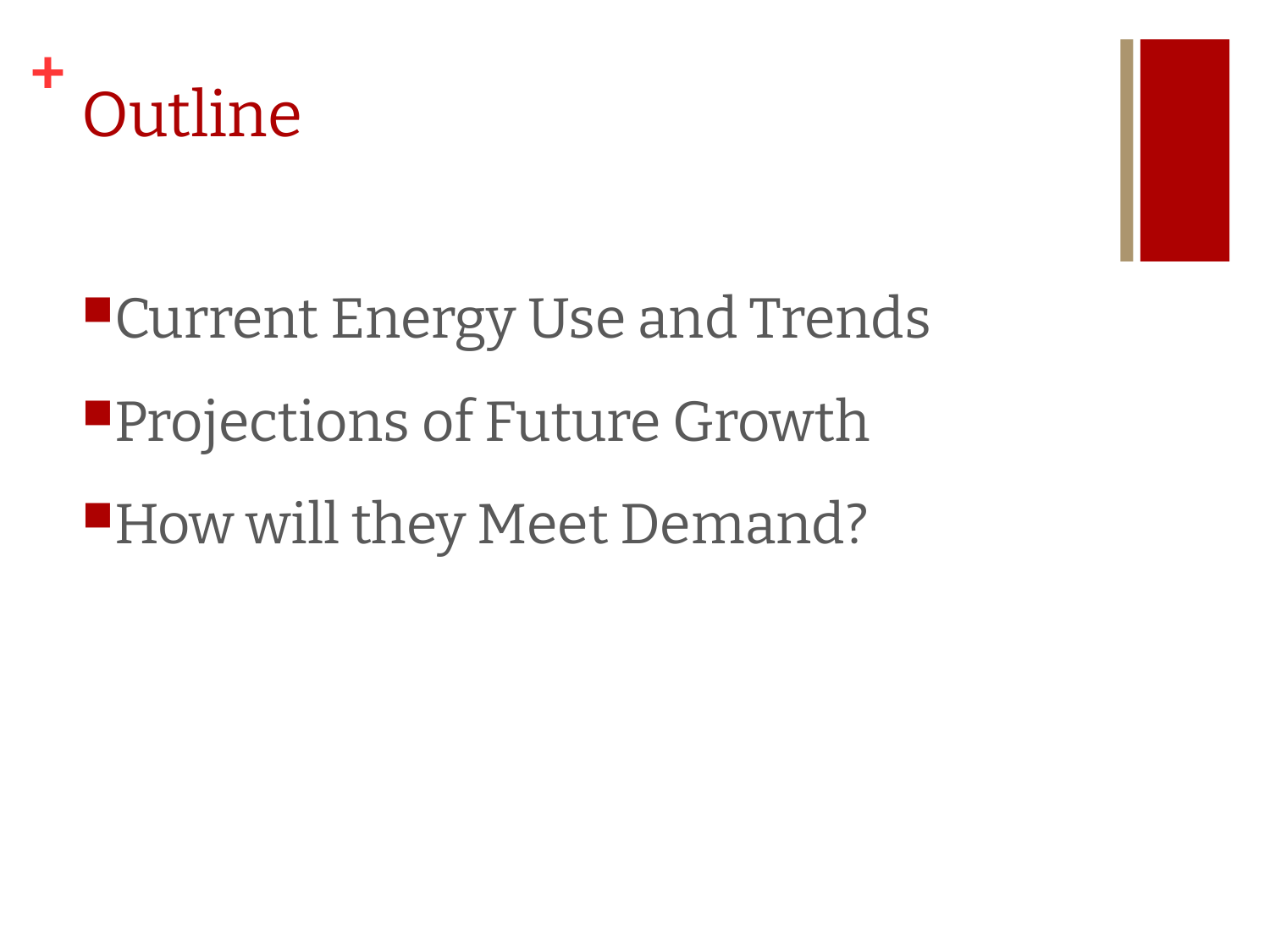

# Outline
Current Energy Use and Trends
Projections of Future Growth
How will they Meet Demand?